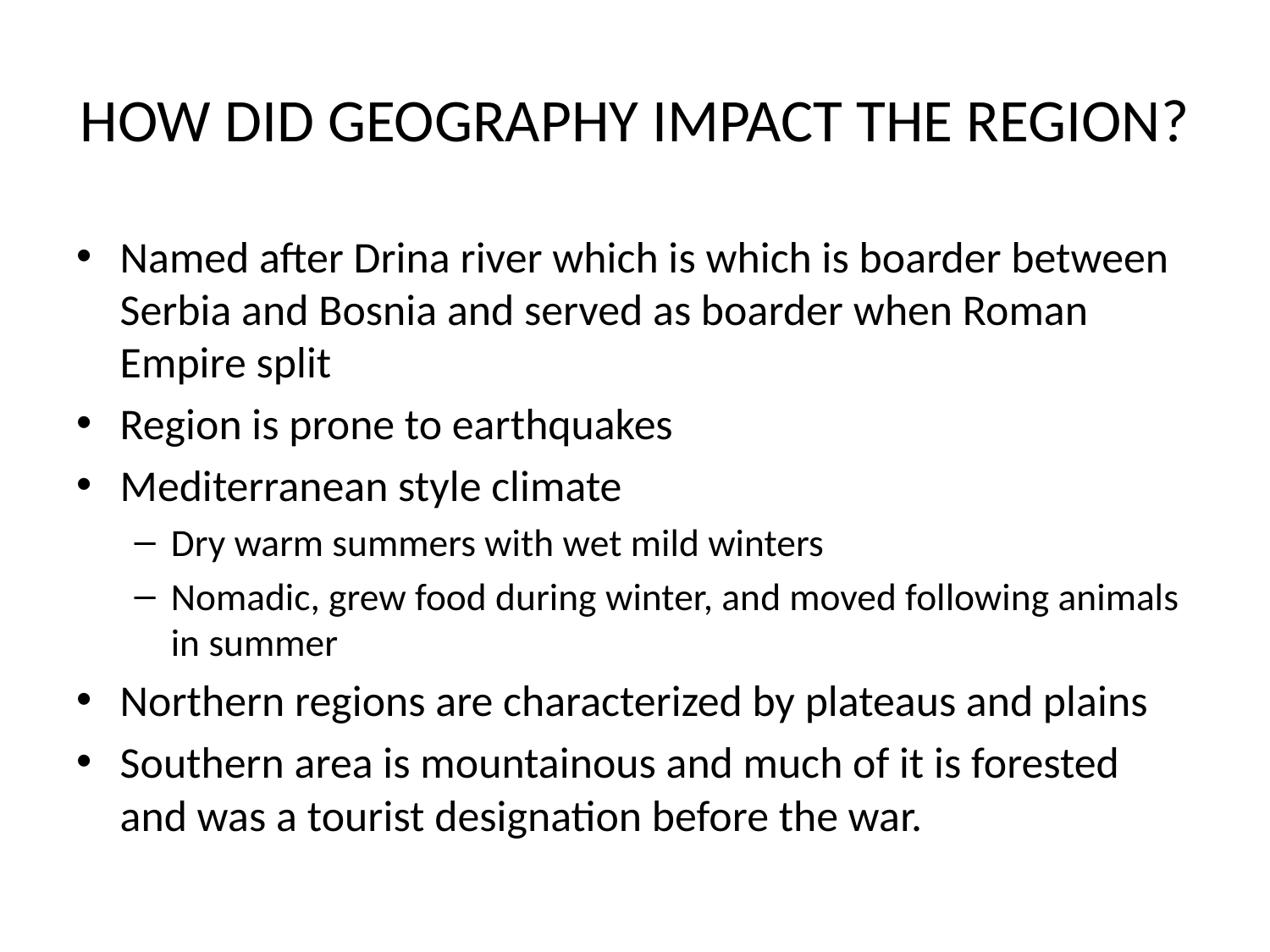

# HOW DID GEOGRAPHY IMPACT THE REGION?
Named after Drina river which is which is boarder between Serbia and Bosnia and served as boarder when Roman Empire split
Region is prone to earthquakes
Mediterranean style climate
Dry warm summers with wet mild winters
Nomadic, grew food during winter, and moved following animals in summer
Northern regions are characterized by plateaus and plains
Southern area is mountainous and much of it is forested and was a tourist designation before the war.